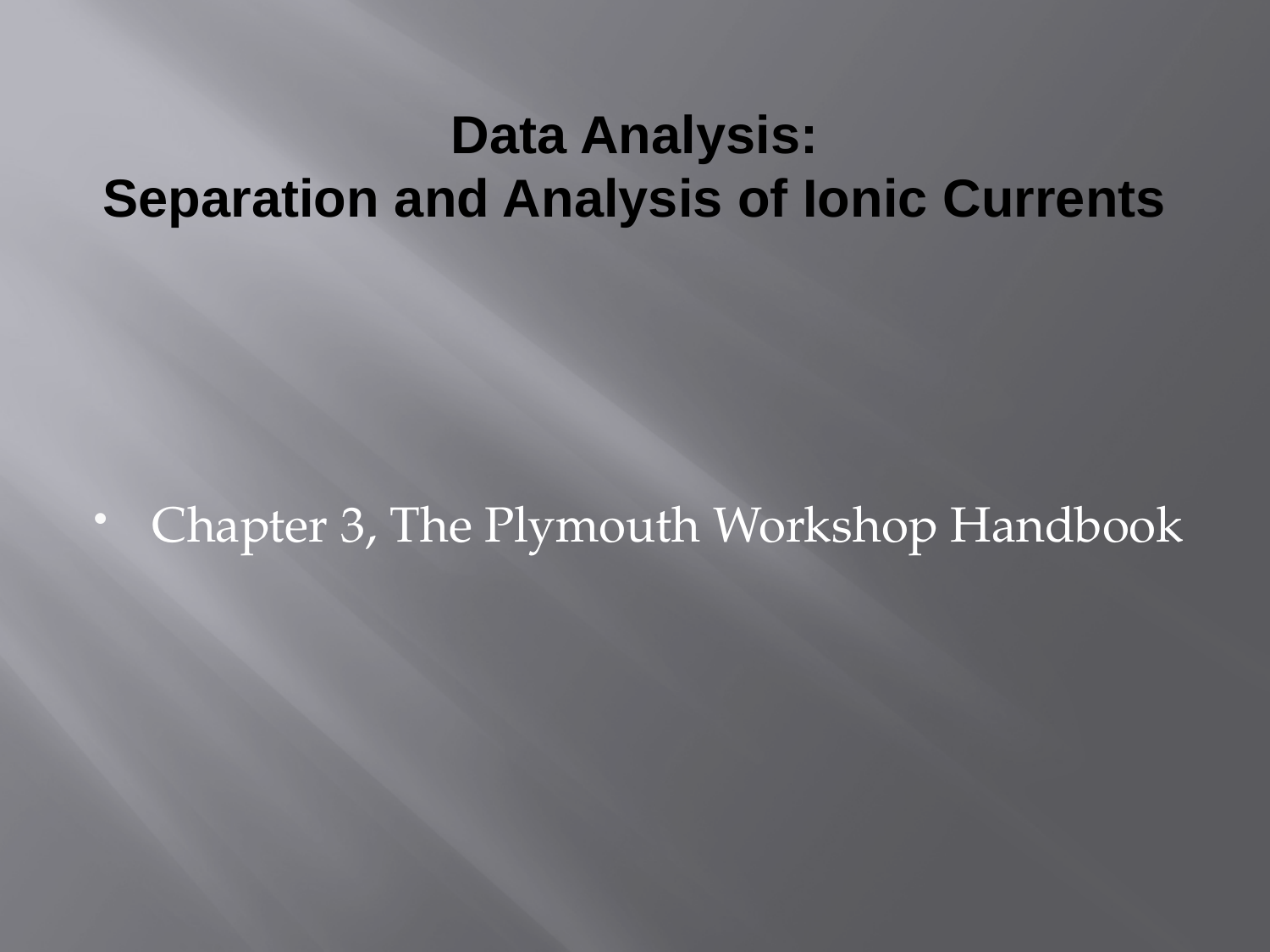

# Data Analysis: Separation and Analysis of Ionic Currents
Chapter 3, The Plymouth Workshop Handbook